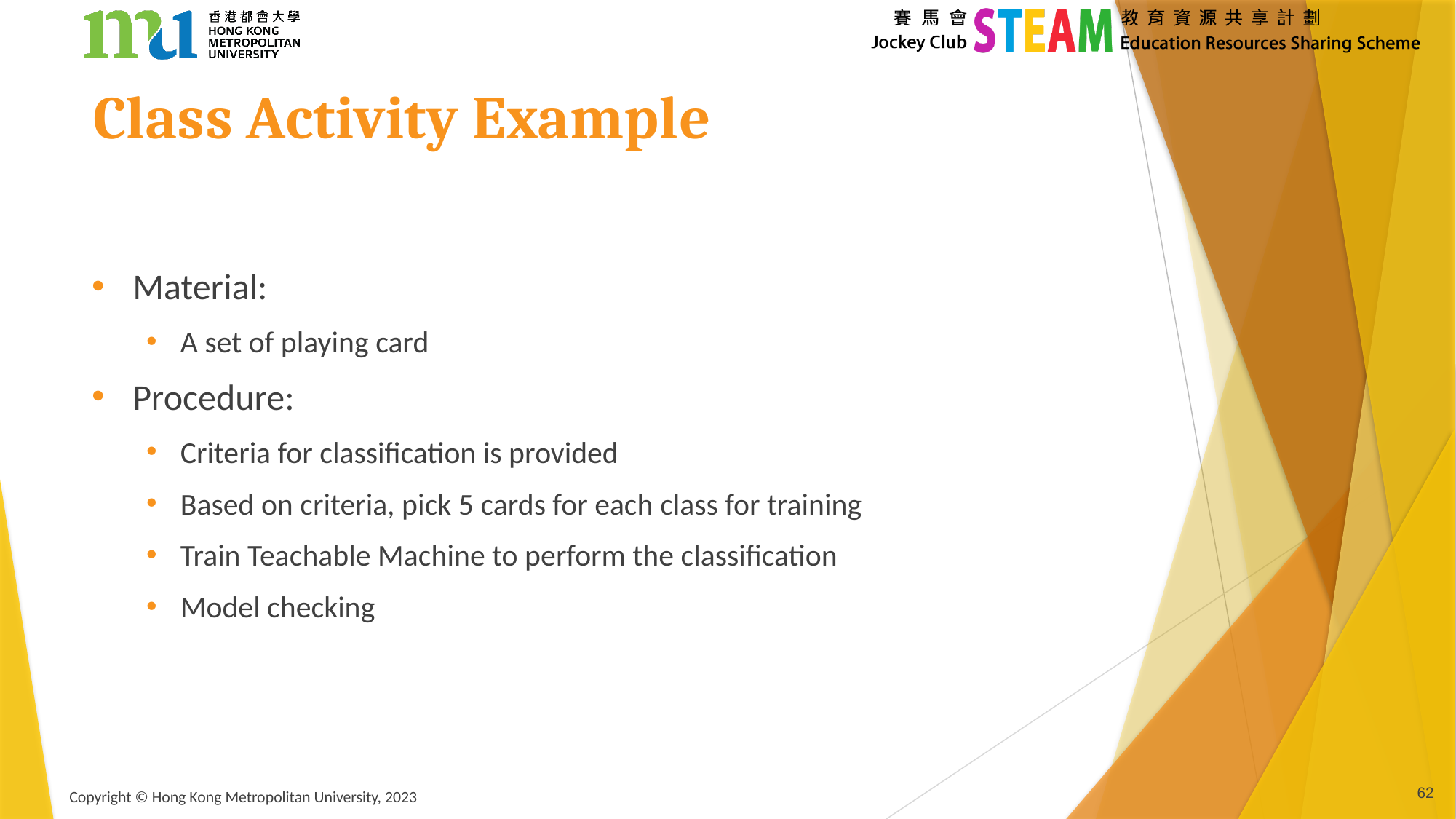

# Class Activity Example
Material:
A set of playing card
Procedure:
Criteria for classification is provided
Based on criteria, pick 5 cards for each class for training
Train Teachable Machine to perform the classification
Model checking

62